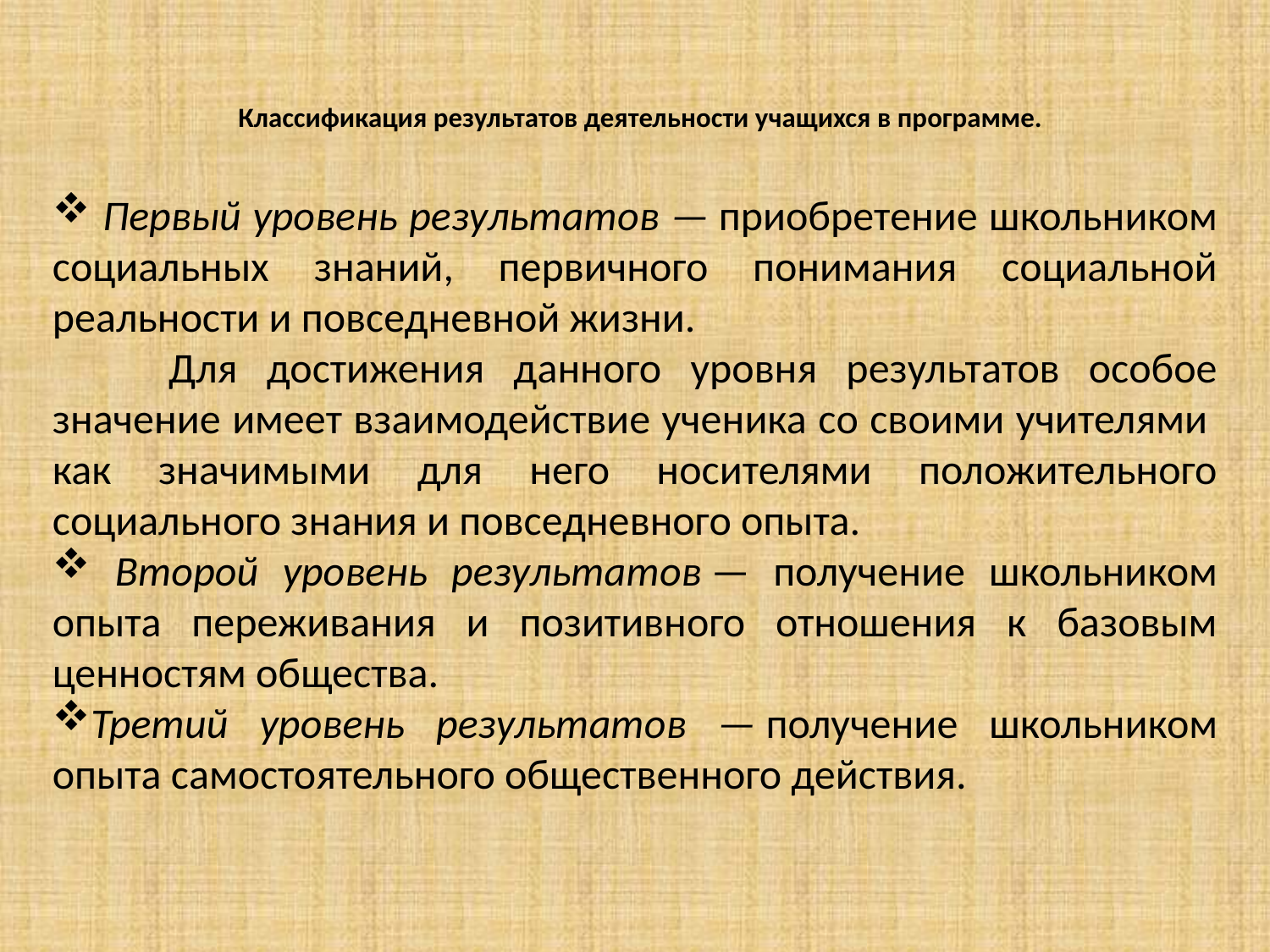

# Классификация результатов деятельности учащихся в программе.
 Первый уровень результатов — приобретение школьником социальных знаний, первичного понимания социальной реальности и повседневной жизни.
    Для достижения данного уровня результатов особое значение имеет взаимодействие ученика со своими учителями  как значимыми для него носителями положительного социального знания и повседневного опыта.
 Второй уровень результатов — получение школьником опыта переживания и позитивного отношения к базовым ценностям общества.
Третий уровень результатов — получение школьником опыта самостоятельного общественного действия.